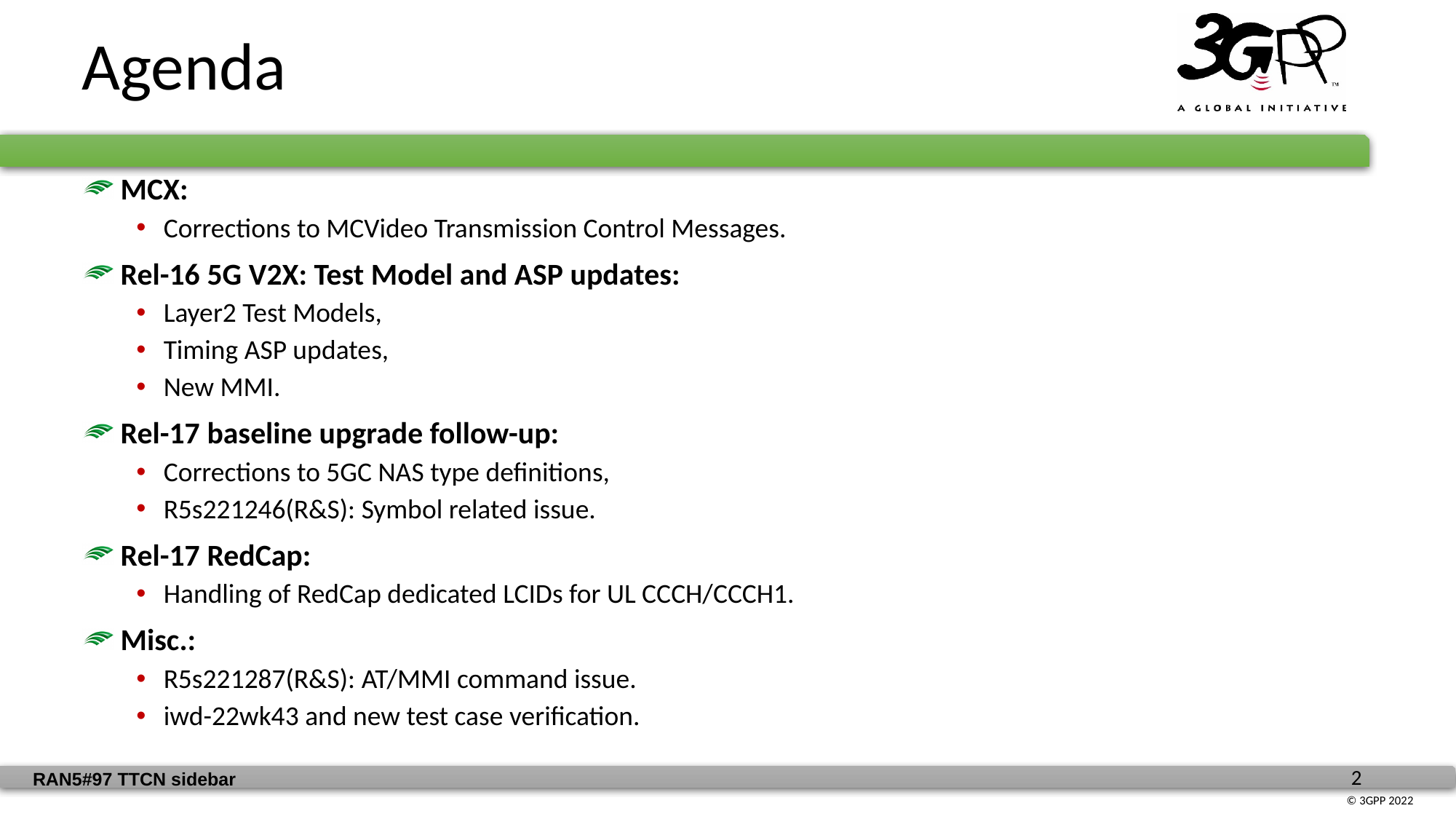

Agenda
 MCX:
Corrections to MCVideo Transmission Control Messages.
 Rel-16 5G V2X: Test Model and ASP updates:
Layer2 Test Models,
Timing ASP updates,
New MMI.
 Rel-17 baseline upgrade follow-up:
Corrections to 5GC NAS type definitions,
R5s221246(R&S): Symbol related issue.
 Rel-17 RedCap:
Handling of RedCap dedicated LCIDs for UL CCCH/CCCH1.
 Misc.:
R5s221287(R&S): AT/MMI command issue.
iwd-22wk43 and new test case verification.